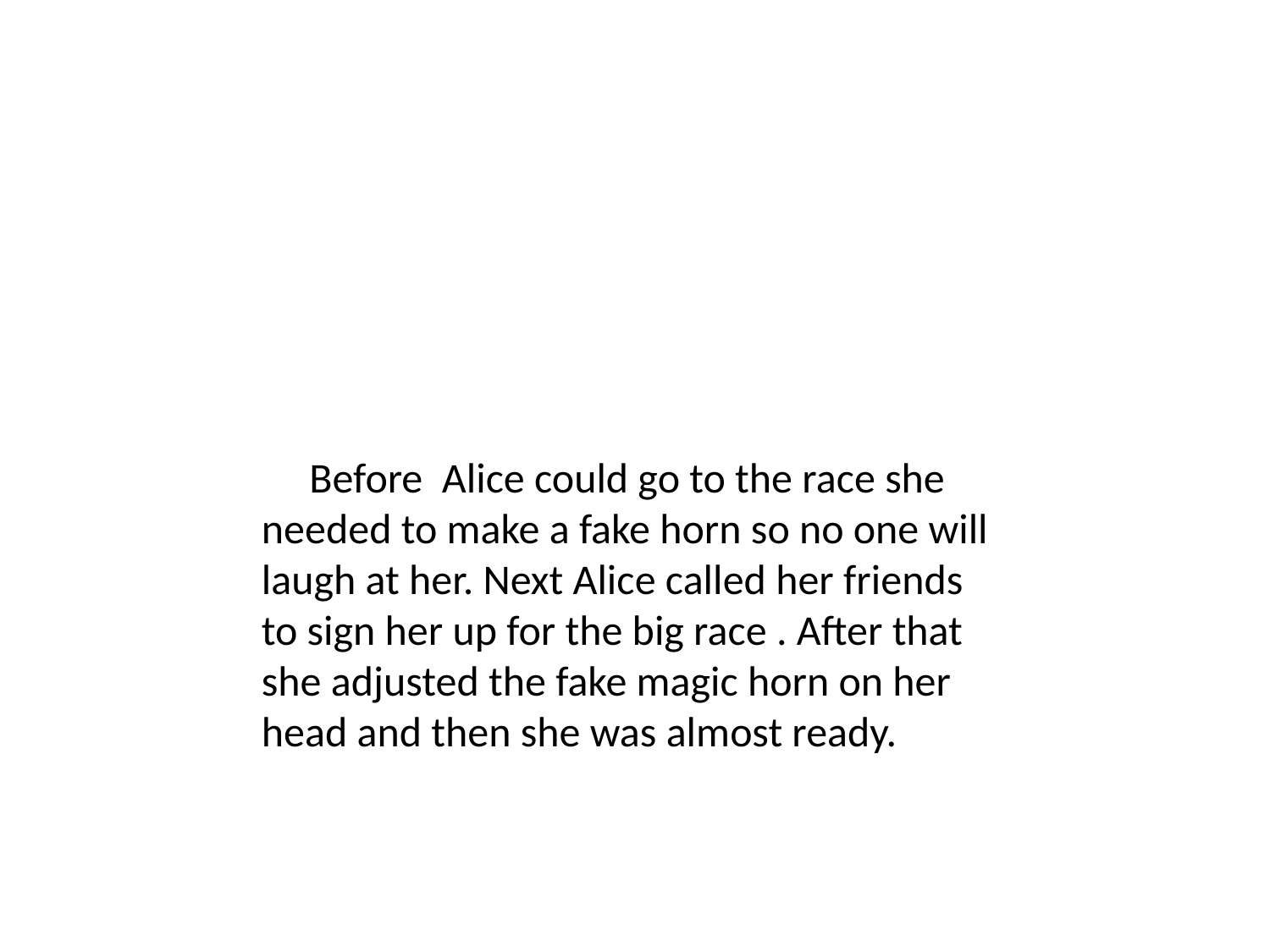

Before  Alice could go to the race she needed to make a fake horn so no one will laugh at her. Next Alice called her friends to sign her up for the big race . After that  she adjusted the fake magic horn on her head and then she was almost ready.